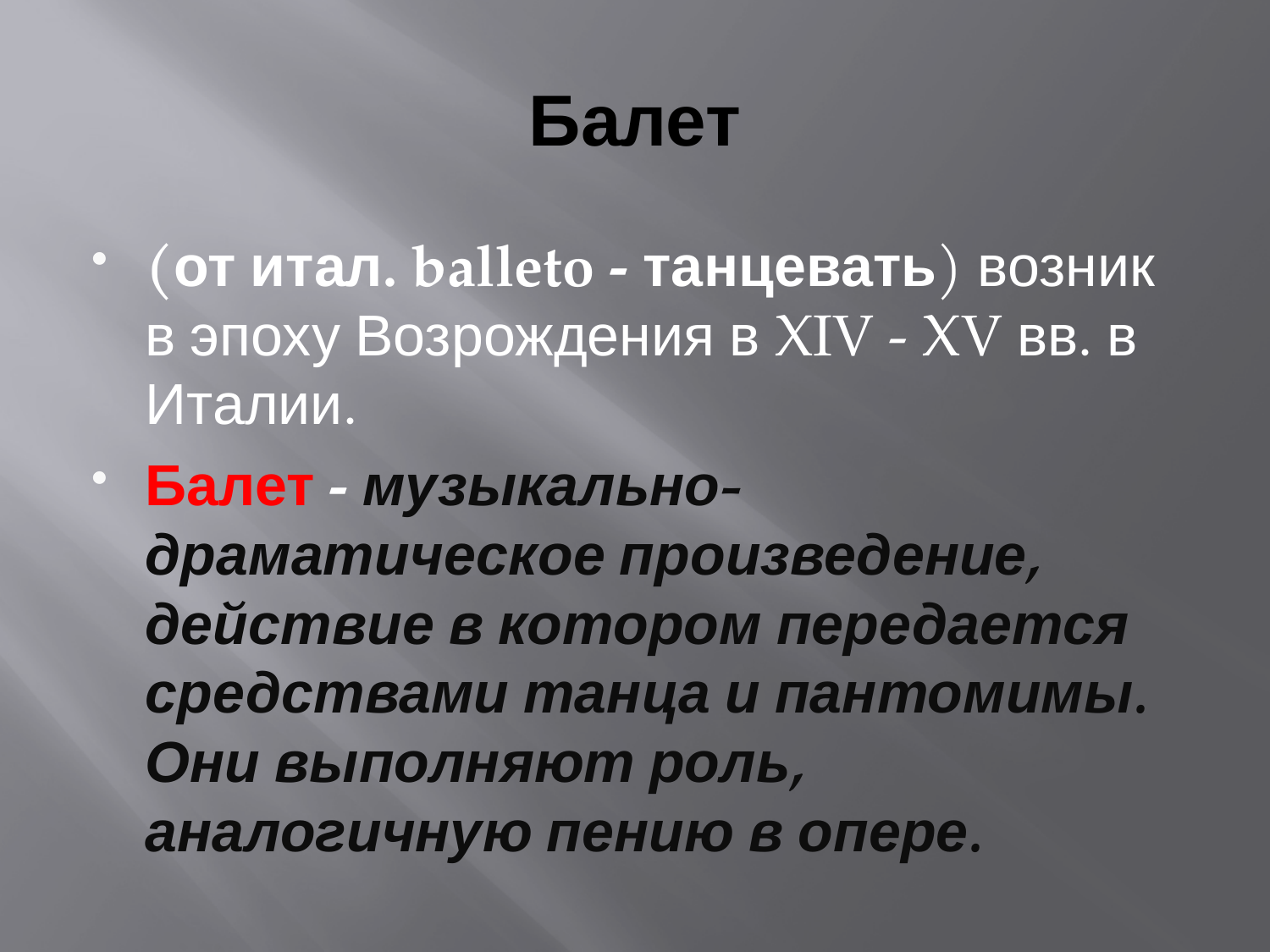

# Балет
(от итал. balleto - танцевать) возник в эпоху Возрождения в XIV - XV вв. в Италии.
Балет - музыкально-драматическое произведение, действие в котором передается средствами танца и пантомимы. Они выполняют роль, аналогичную пению в опере.